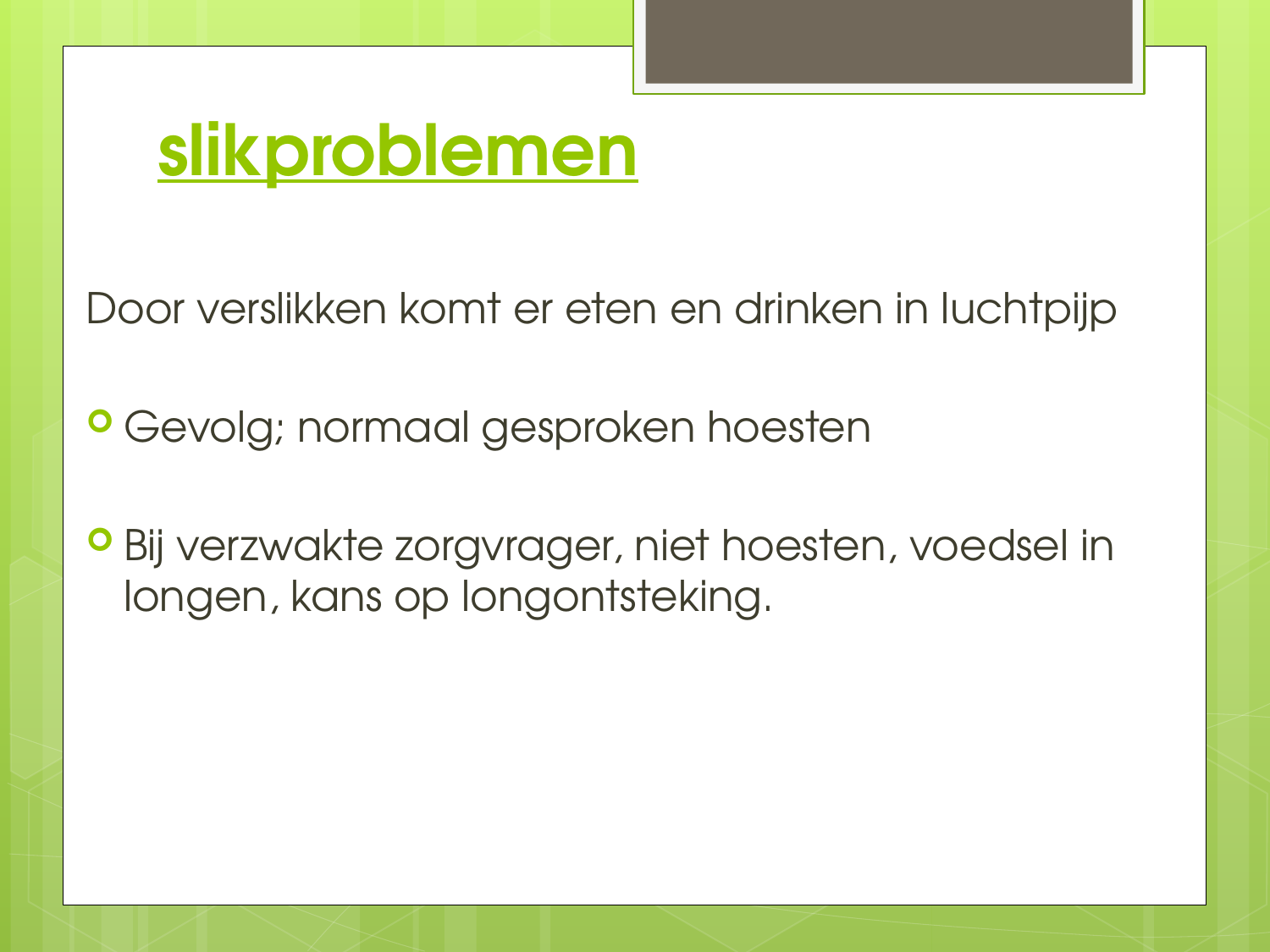

# slikproblemen

Door verslikken komt er eten en drinken in luchtpijp

Gevolg; normaal gesproken hoesten

Bij verzwakte zorgvrager, niet hoesten, voedsel in longen, kans op longontsteking.